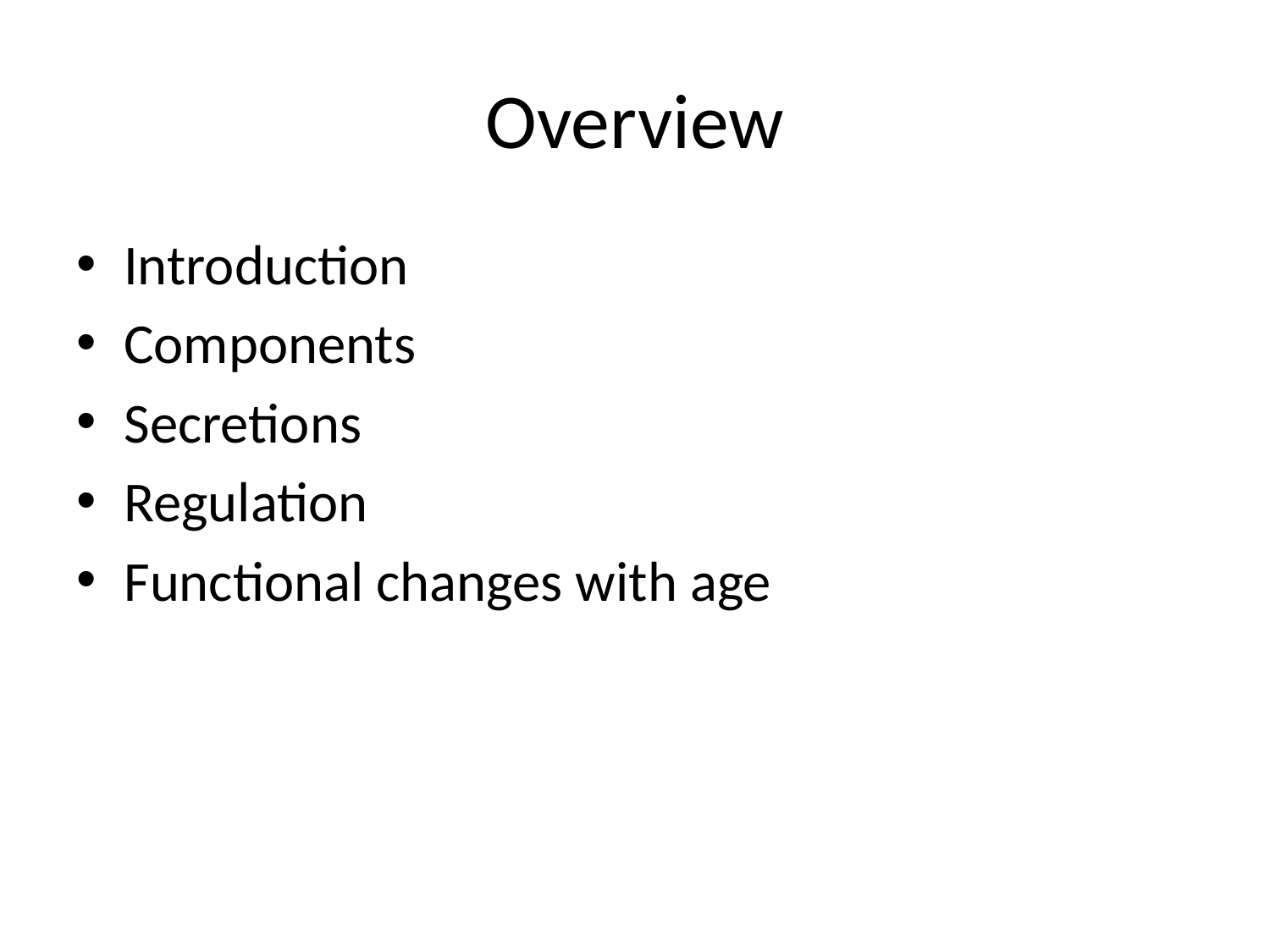

# Overview
Introduction
Components
Secretions
Regulation
Functional changes with age